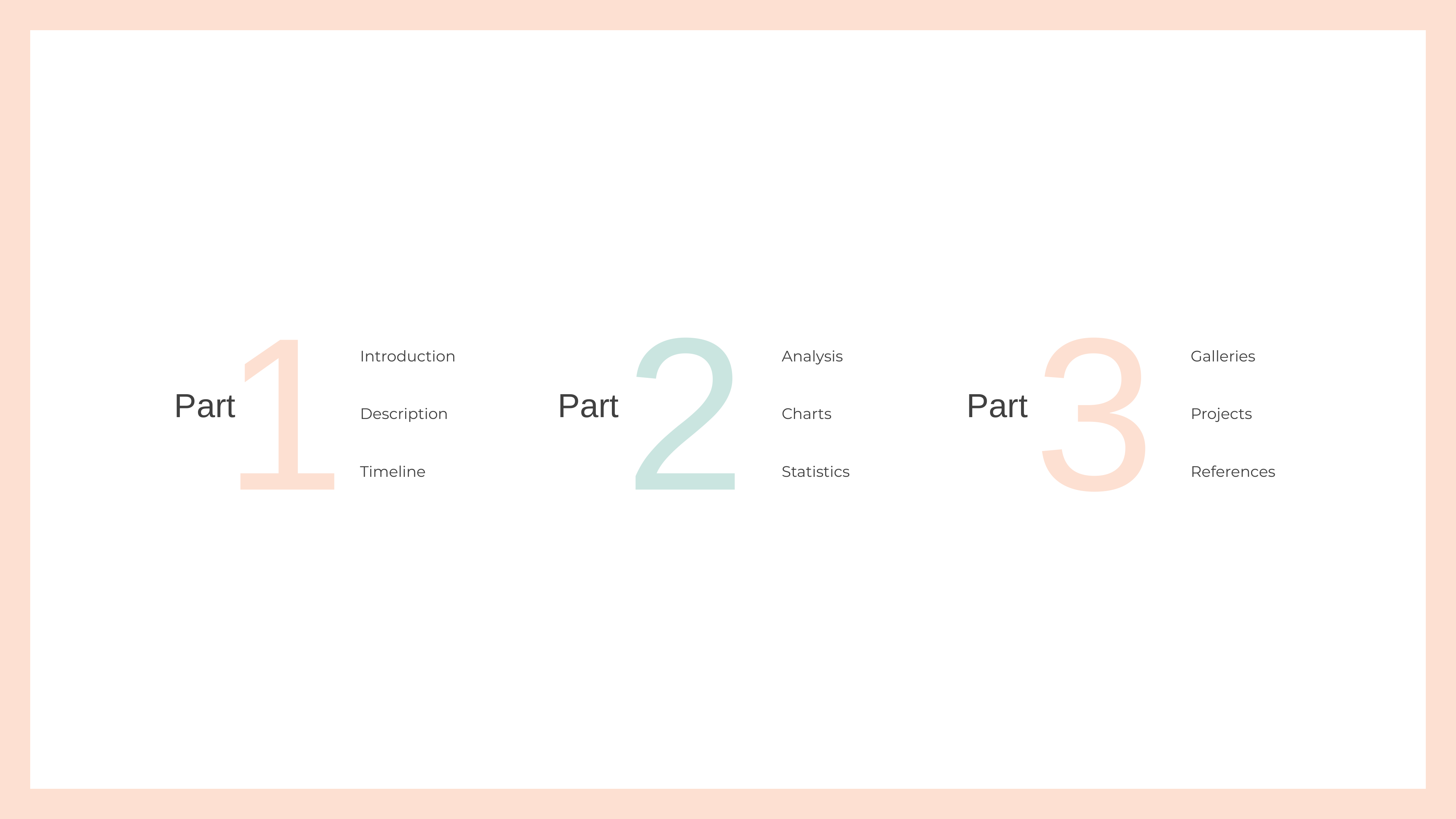

1
2
3
Introduction
Analysis
Galleries
Part
Part
Part
Description
Charts
Projects
Timeline
Statistics
References